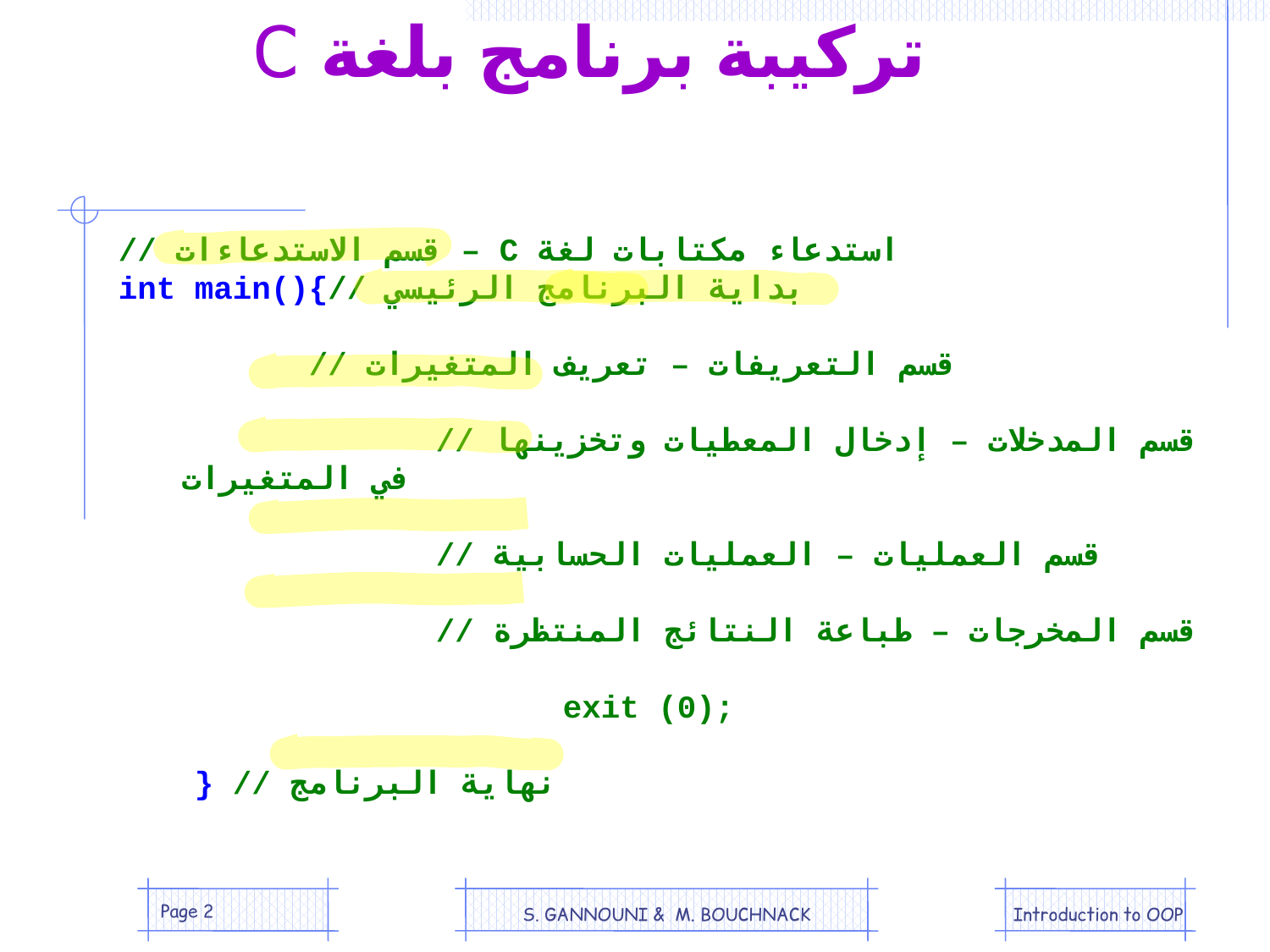

تركيبة برنامج بلغة C

// قسم الاستدعاءات – C استدعاء مكتابات لغة
int main(){// بداية البرنامج الرئيسي

    	// قسم التعريفات – تعريف المتغيرات

			// قسم المدخلات – إدخال المعطيات وتخزينها في المتغيرات

			// قسم العمليات – العمليات الحسابية

			// قسم المخرجات – طباعة النتائج المنتظرة

				exit (0);

    } // نهاية البرنامج

Page 2
S. GANNOUNI &  M. BOUCHNACK
Introduction to OOP